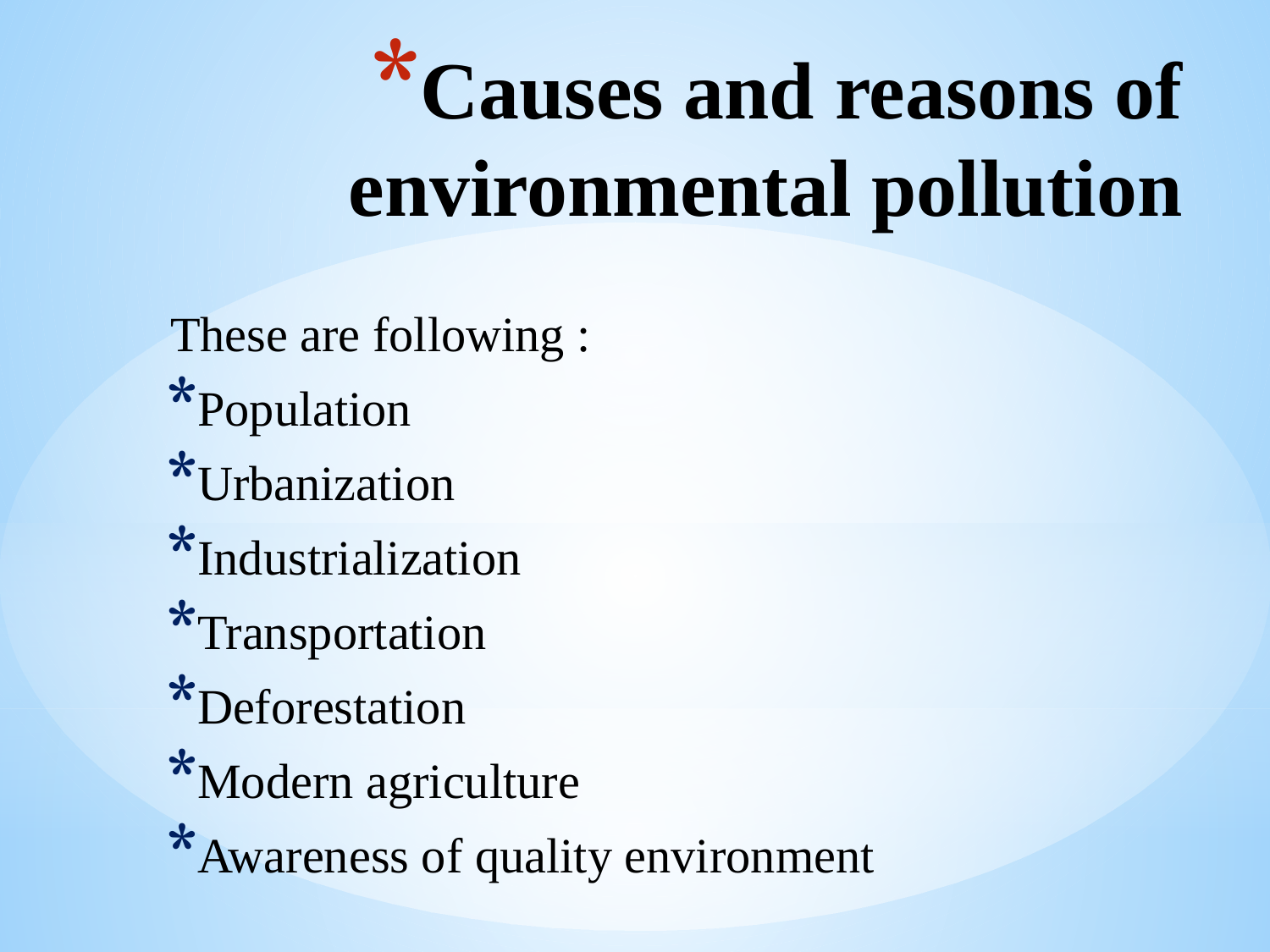

# Causes and reasons of environmental pollution
These are following :
Population
Urbanization
Industrialization
Transportation
Deforestation
Modern agriculture
Awareness of quality environment